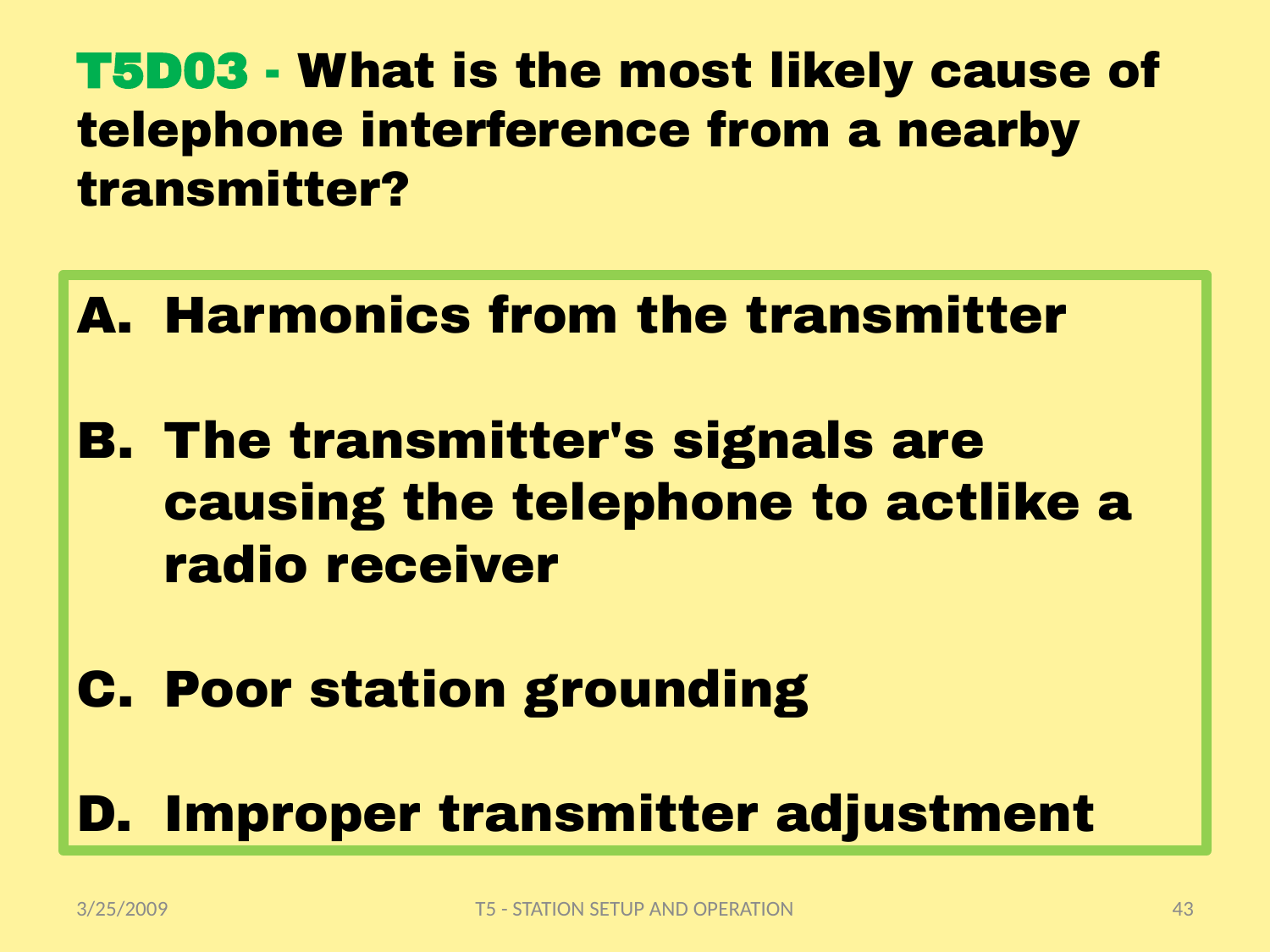

# T5D03 - What is the most likely cause of telephone interference from a nearby transmitter?
Harmonics from the transmitter

The transmitter's signals are causing the telephone to actlike a radio receiver

Poor station grounding

Improper transmitter adjustment
3/25/2009
T5 - STATION SETUP AND OPERATION
43